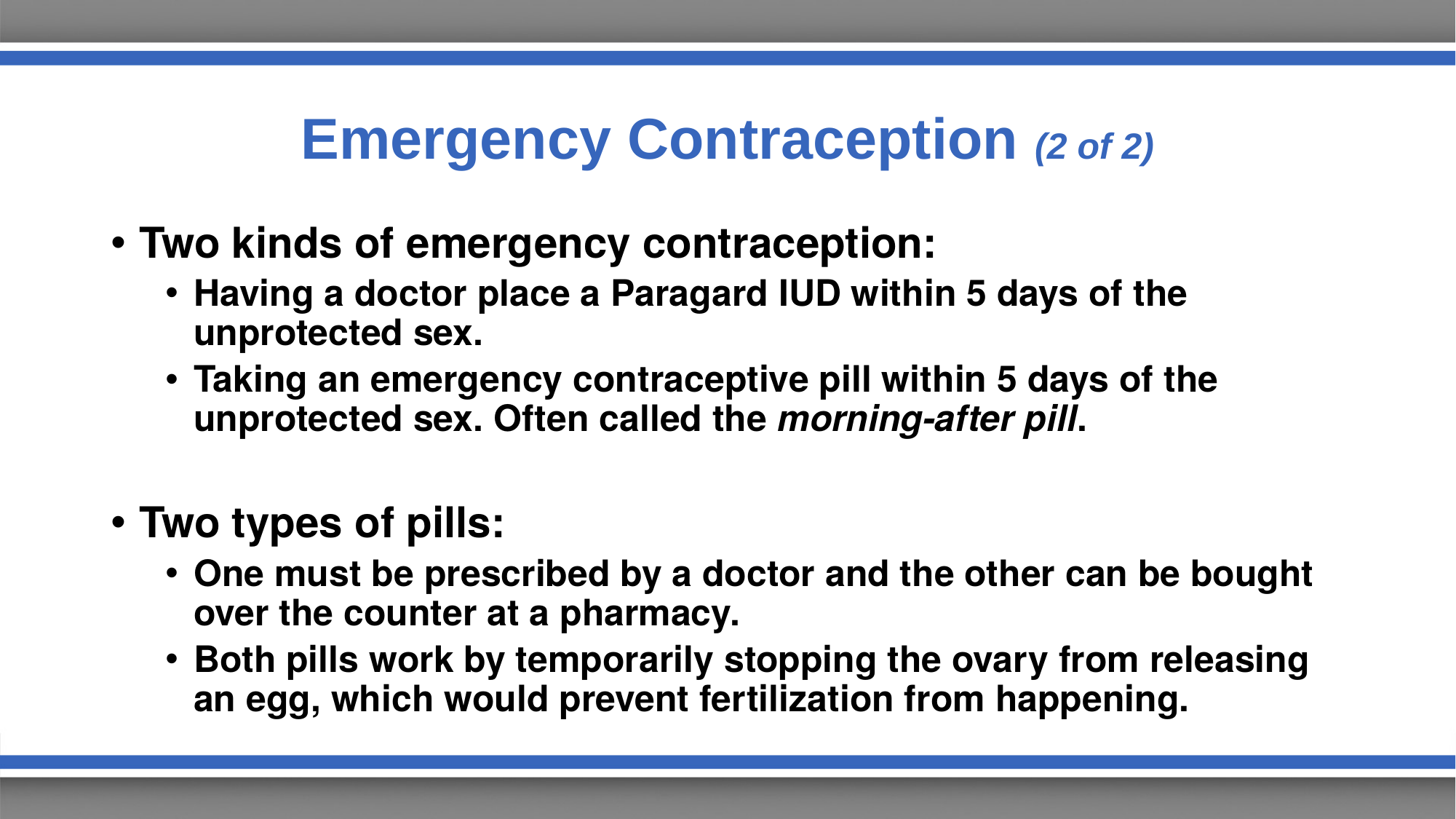

# Emergency Contraception (2 of 2)
Two kinds of emergency contraception:
Having a doctor place a Paragard IUD within 5 days of the unprotected sex.
Taking an emergency contraceptive pill within 5 days of the unprotected sex. Often called the morning-after pill.

Two types of pills:
One must be prescribed by a doctor and the other can be bought over the counter at a pharmacy.
Both pills work by temporarily stopping the ovary from releasing an egg, which would prevent fertilization from happening.